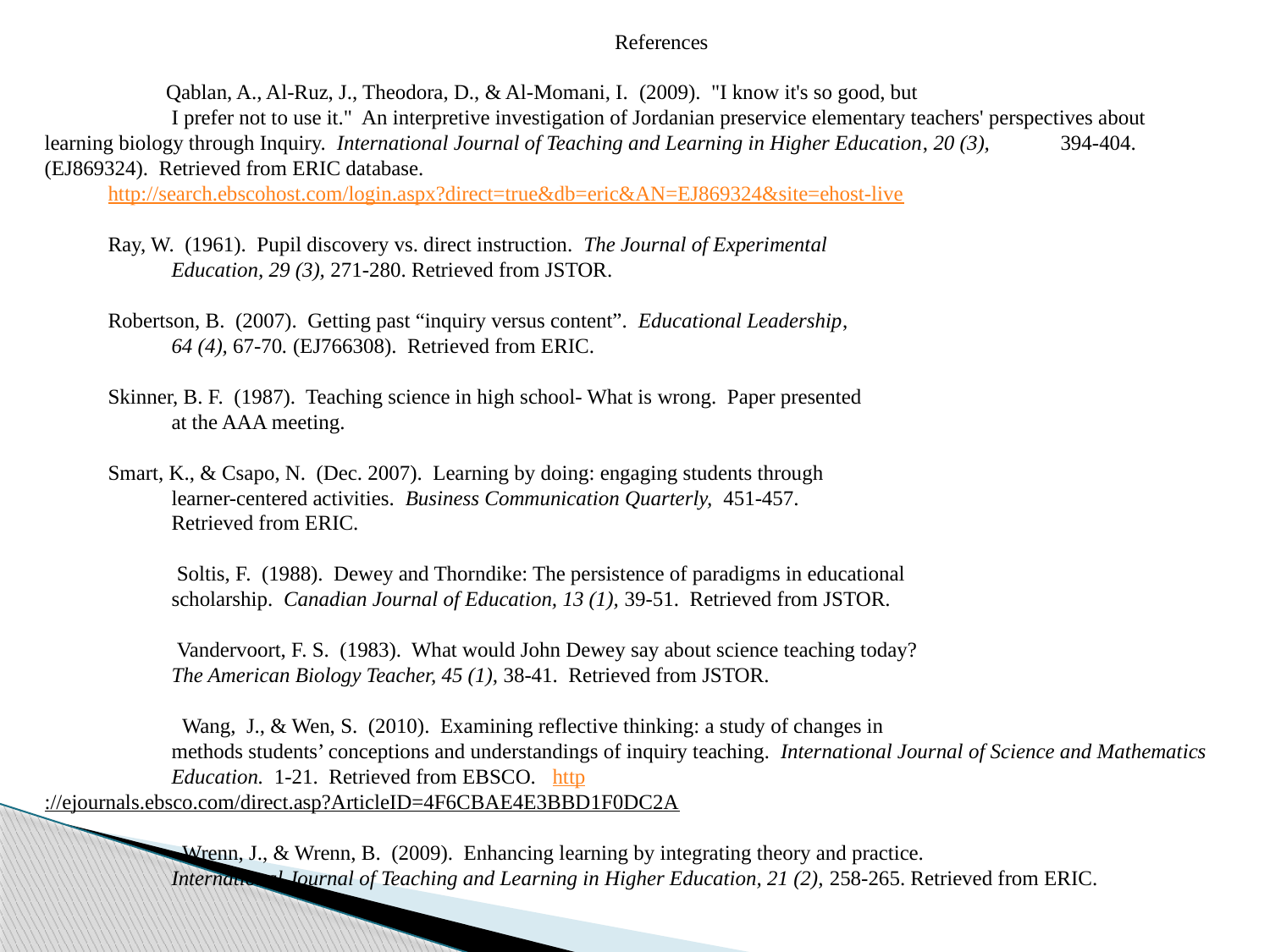

References

           Qablan, A., Al-Ruz, J., Theodora, D., & Al-Momani, I.  (2009).  "I know it's so good, but
	I prefer not to use it."  An interpretive investigation of Jordanian preservice elementary teachers' perspectives about 	learning biology through Inquiry.  International Journal of Teaching and Learning in Higher Education, 20 (3), 	394-404.  (EJ869324).  Retrieved from ERIC database.
	http://search.ebscohost.com/login.aspx?direct=true&db=eric&AN=EJ869324&site=ehost-live

Ray, W.  (1961).  Pupil discovery vs. direct instruction.  The Journal of Experimental
	Education, 29 (3), 271-280. Retrieved from JSTOR.

Robertson, B.  (2007).  Getting past “inquiry versus content”.  Educational Leadership,
	64 (4), 67-70. (EJ766308).  Retrieved from ERIC.

Skinner, B. F.  (1987).  Teaching science in high school- What is wrong.  Paper presented
	at the AAA meeting.

Smart, K., & Csapo, N.  (Dec. 2007).  Learning by doing: engaging students through
	learner-centered activities.  Business Communication Quarterly,  451-457.
	Retrieved from ERIC.

             Soltis, F.  (1988).  Dewey and Thorndike: The persistence of paradigms in educational
	scholarship.  Canadian Journal of Education, 13 (1), 39-51.  Retrieved from JSTOR.

             Vandervoort, F. S.  (1983).  What would John Dewey say about science teaching today?
	The American Biology Teacher, 45 (1), 38-41.  Retrieved from JSTOR.

              Wang,  J., & Wen, S.  (2010).  Examining reflective thinking: a study of changes in
	methods students’ conceptions and understandings of inquiry teaching.  International Journal of Science and Mathematics 	Education.  1-21.  Retrieved from EBSCO.  	http://ejournals.ebsco.com/direct.asp?ArticleID=4F6CBAE4E3BBD1F0DC2A

              Wrenn, J., & Wrenn, B.  (2009).  Enhancing learning by integrating theory and practice.
	International Journal of Teaching and Learning in Higher Education, 21 (2), 258-265. Retrieved from ERIC.